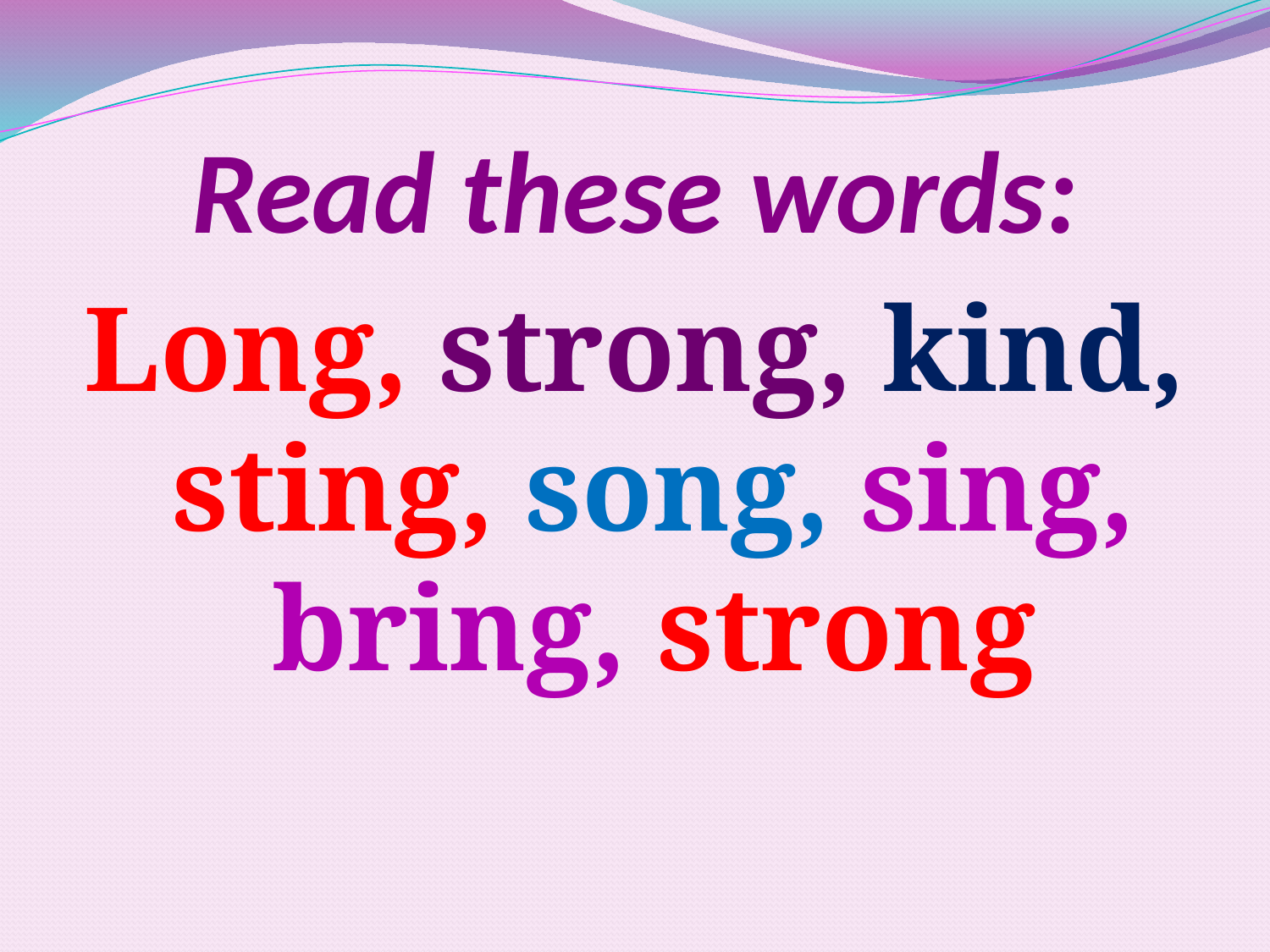

# Read these words:
Long, strong, kind, sting, song, sing, bring, strong